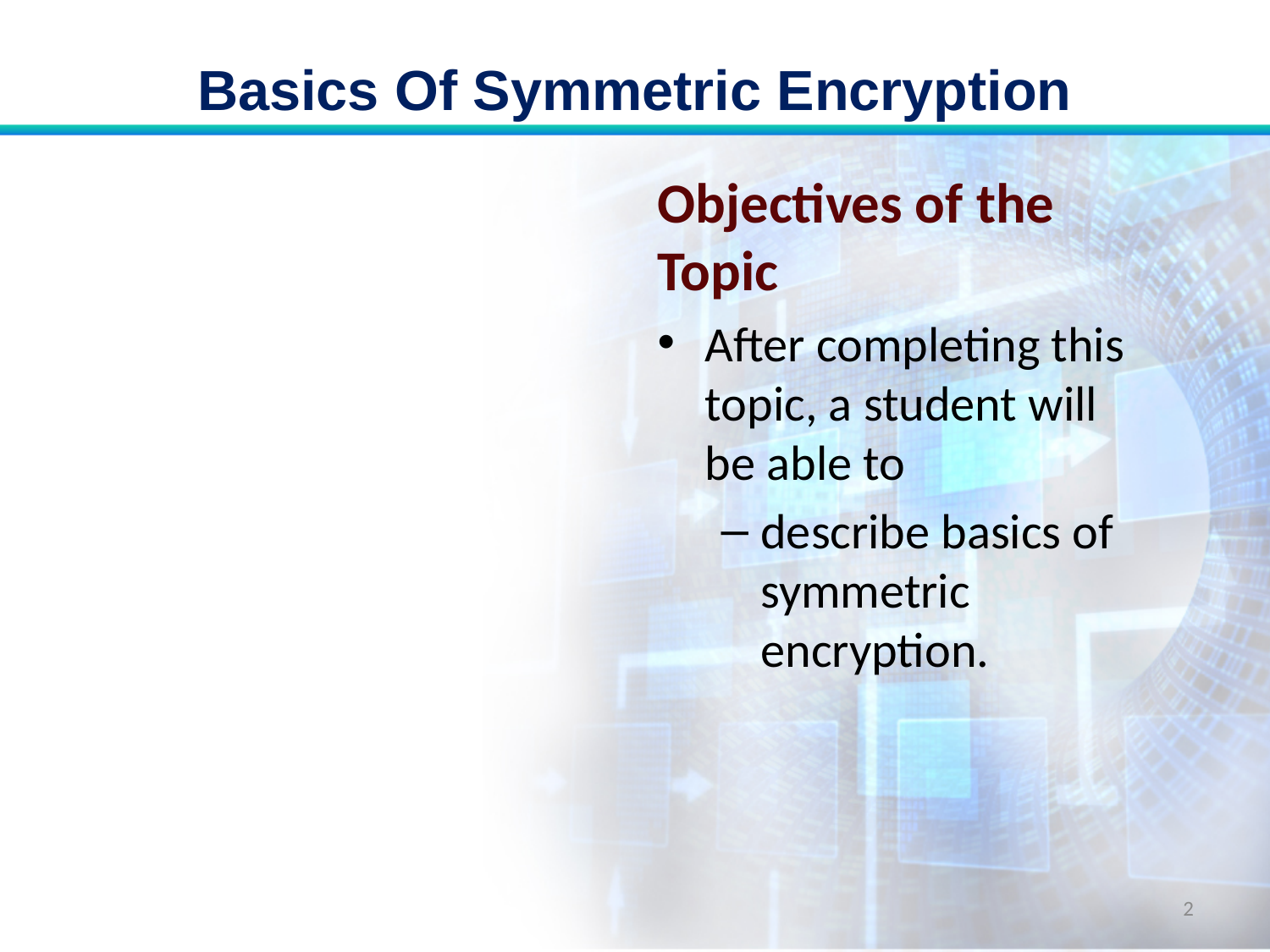

# Basics Of Symmetric Encryption
Objectives of the Topic
After completing this topic, a student will be able to
describe basics of symmetric encryption.
2